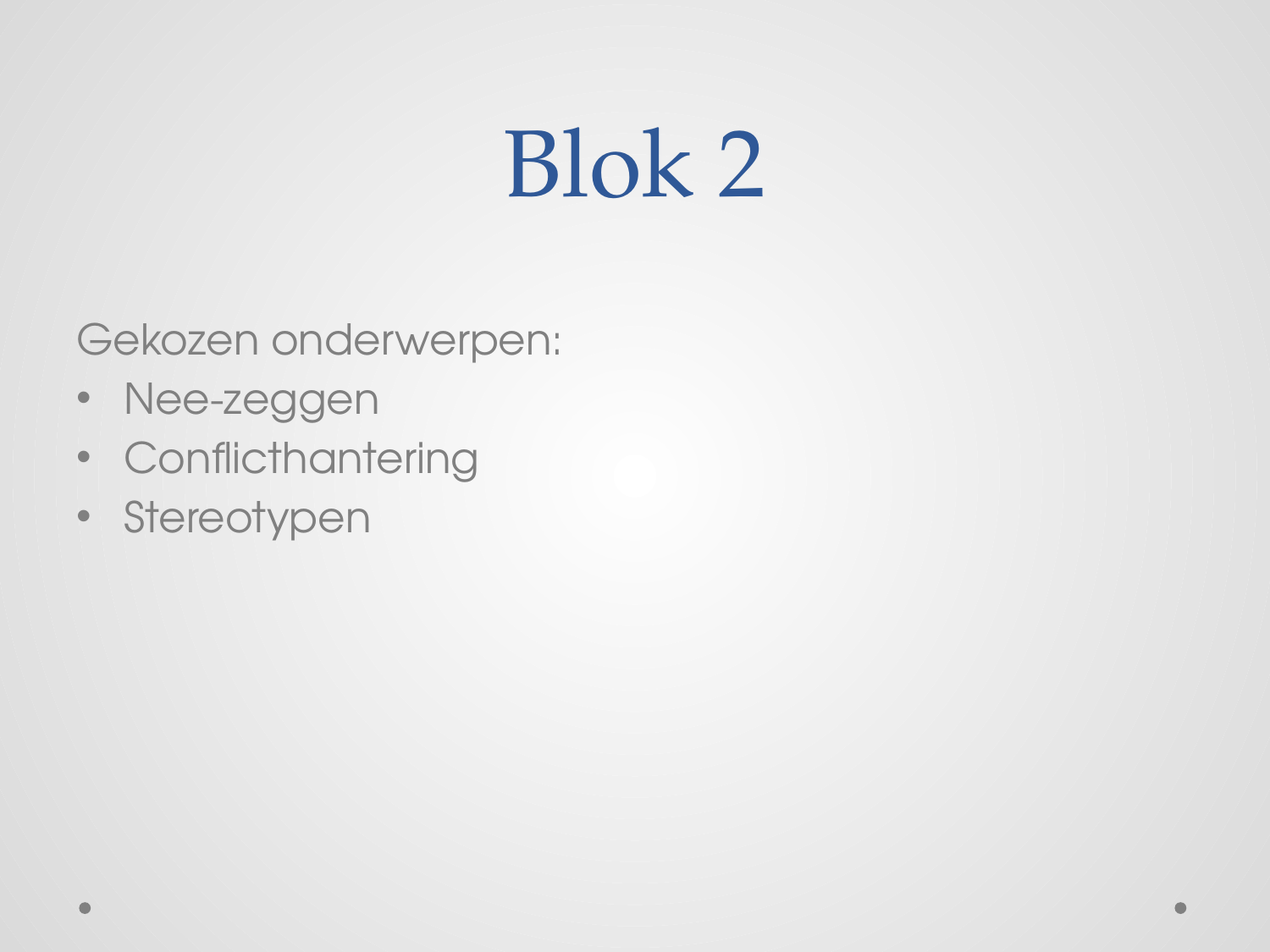

# Blok 2
Gekozen onderwerpen:
Nee-zeggen
Conflicthantering
Stereotypen